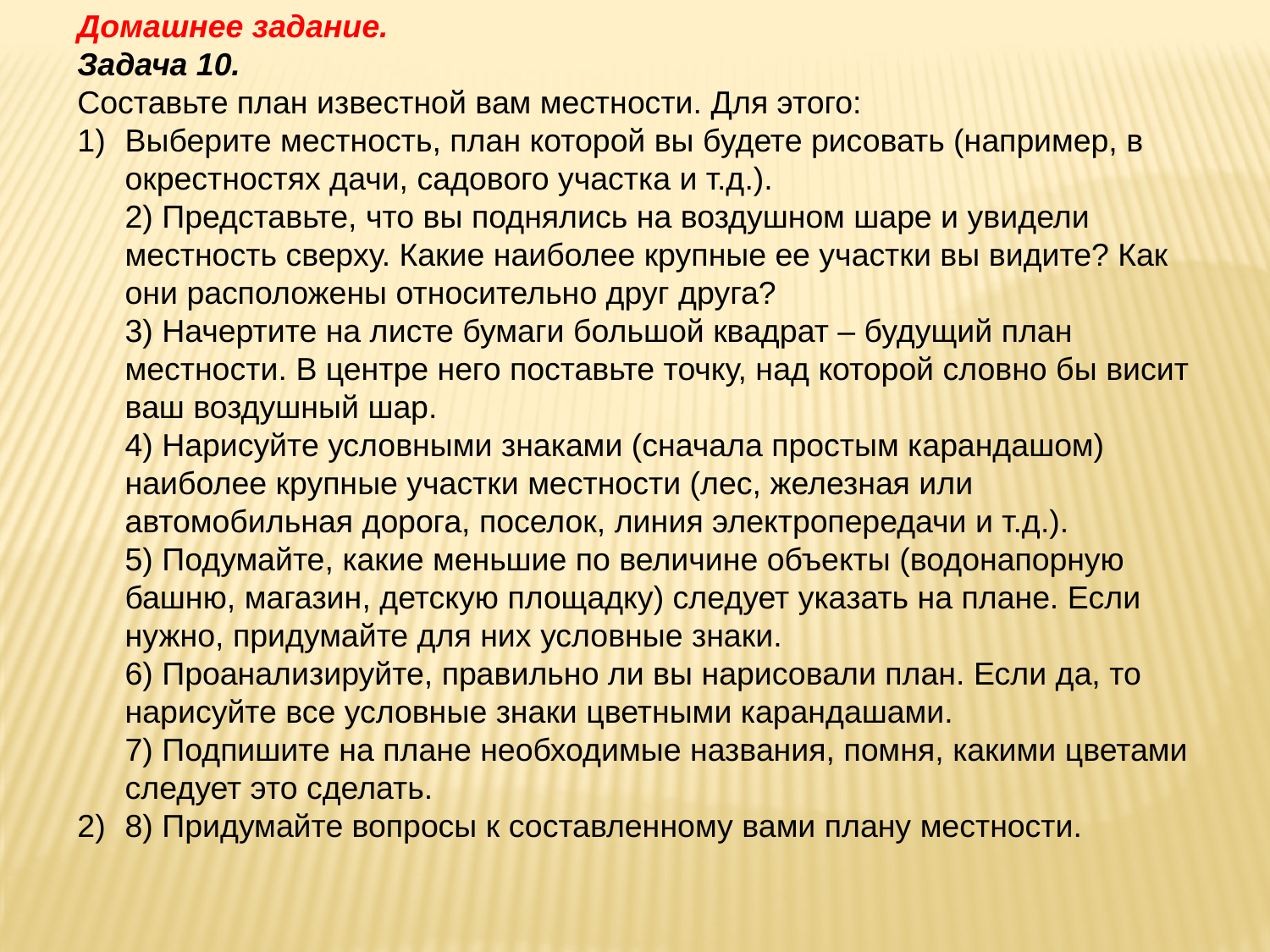

Домашнее задание.
Задача 10.
Составьте план известной вам местности. Для этого:
Выберите местность, план которой вы будете рисовать (например, в окрестностях дачи, садового участка и т.д.).
2) Представьте, что вы поднялись на воздушном шаре и увидели местность сверху. Какие наиболее крупные ее участки вы видите? Как они расположены относительно друг друга?
3) Начертите на листе бумаги большой квадрат – будущий план местности. В центре него поставьте точку, над которой словно бы висит ваш воздушный шар.
4) Нарисуйте условными знаками (сначала простым карандашом) наиболее крупные участки местности (лес, железная или автомобильная дорога, поселок, линия электропередачи и т.д.).
5) Подумайте, какие меньшие по величине объекты (водонапорную башню, магазин, детскую площадку) следует указать на плане. Если нужно, придумайте для них условные знаки.
6) Проанализируйте, правильно ли вы нарисовали план. Если да, то нарисуйте все условные знаки цветными карандашами.
7) Подпишите на плане необходимые названия, помня, какими цветами следует это сделать.
8) Придумайте вопросы к составленному вами плану местности.